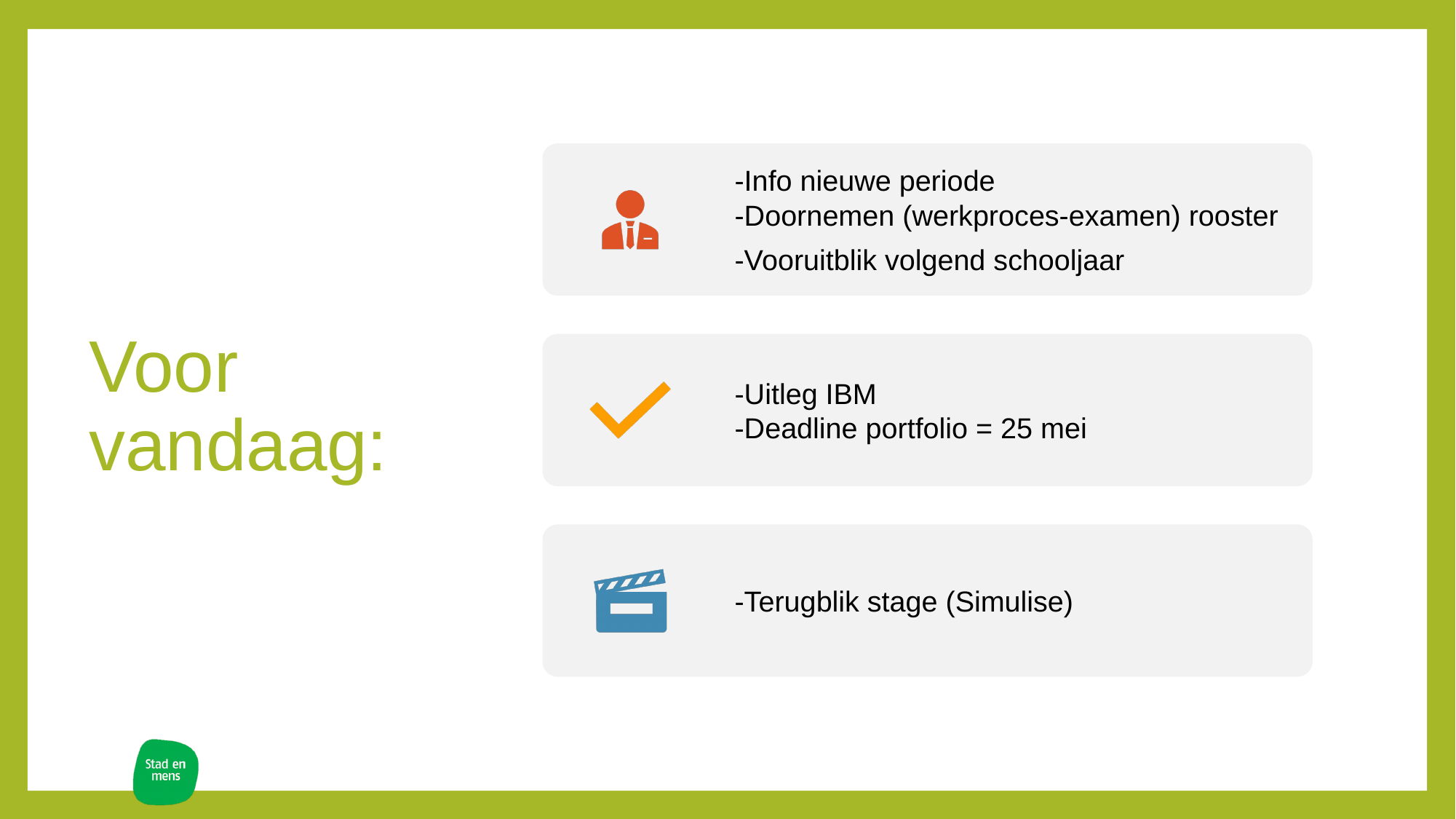

# Voor vandaag:
-Info nieuwe periode
-Doornemen (werkproces-examen) rooster
-Vooruitblik volgend schooljaar
-Uitleg IBM
-Deadline portfolio = 25 mei
-Terugblik stage (Simulise)